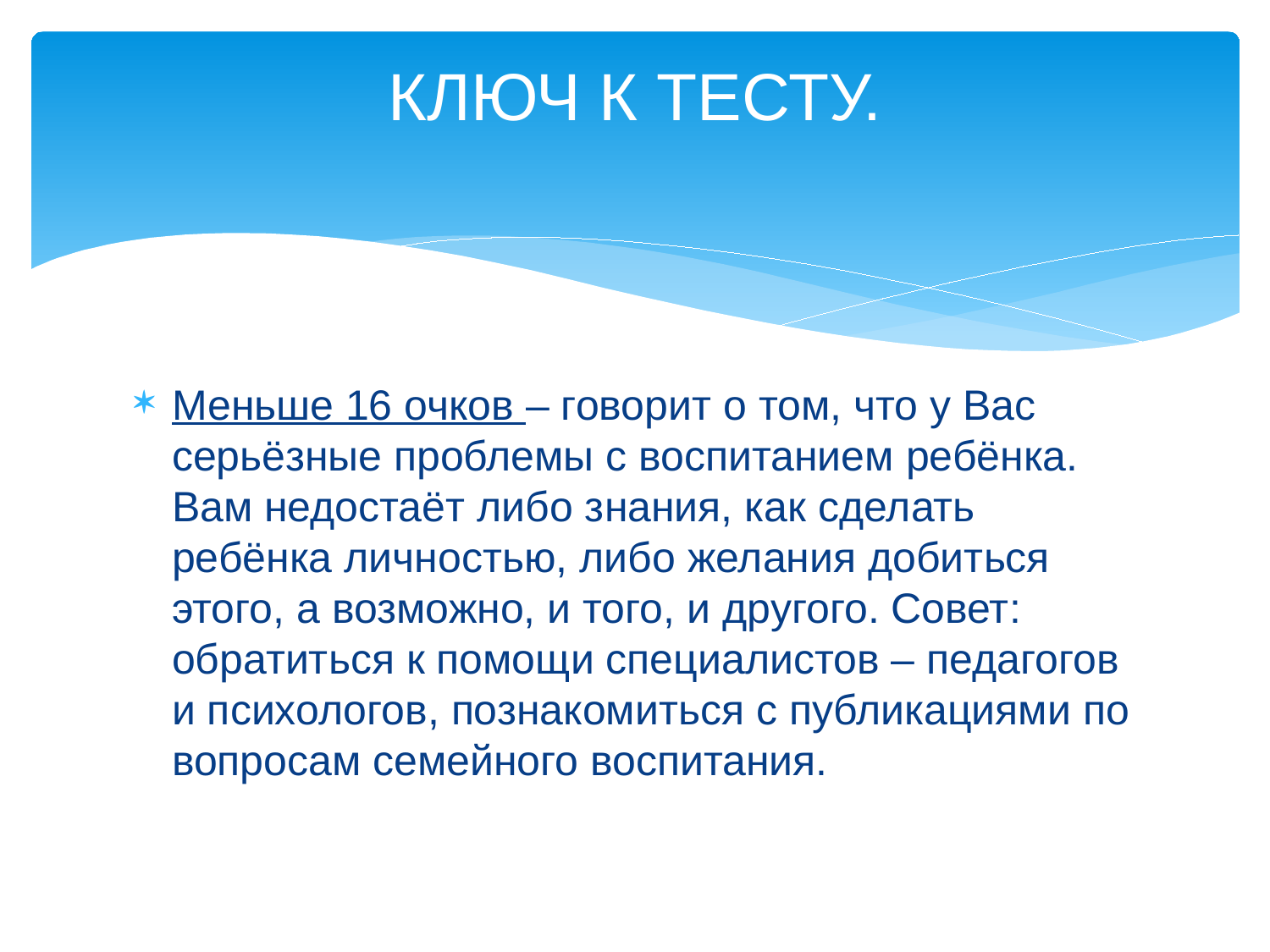

# КЛЮЧ К ТЕСТУ.
Меньше 16 очков – говорит о том, что у Вас серьёзные проблемы с воспитанием ребёнка. Вам недостаёт либо знания, как сделать ребёнка личностью, либо желания добиться этого, а возможно, и того, и другого. Совет: обратиться к помощи специалистов – педагогов и психологов, познакомиться с публикациями по вопросам семейного воспитания.